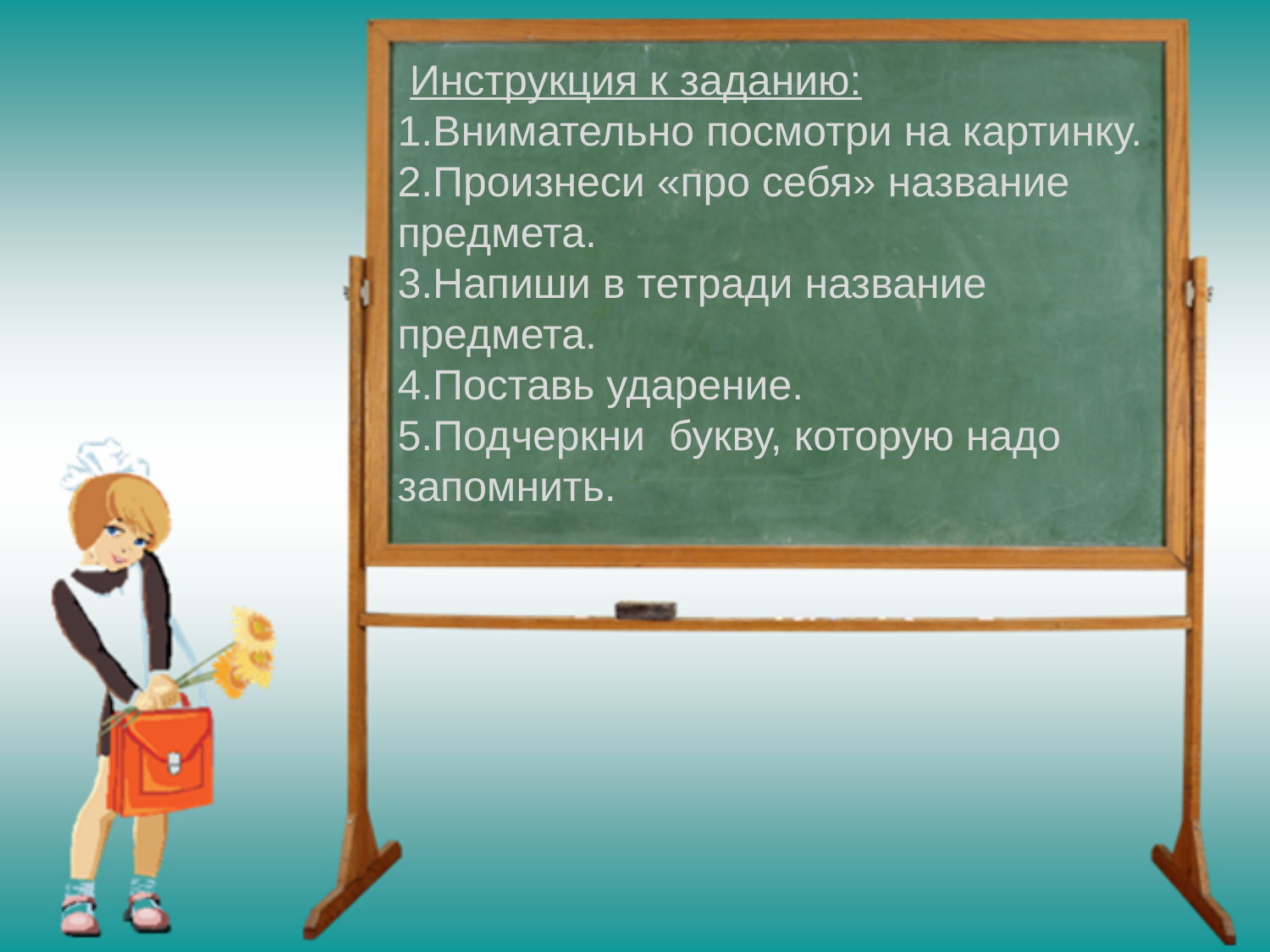

# Инструкция к заданию: 1.Внимательно посмотри на картинку. 2.Произнеси «про себя» название предмета. 3.Напиши в тетради название предмета. 4.Поставь ударение. 5.Подчеркни  букву, которую надо запомнить.